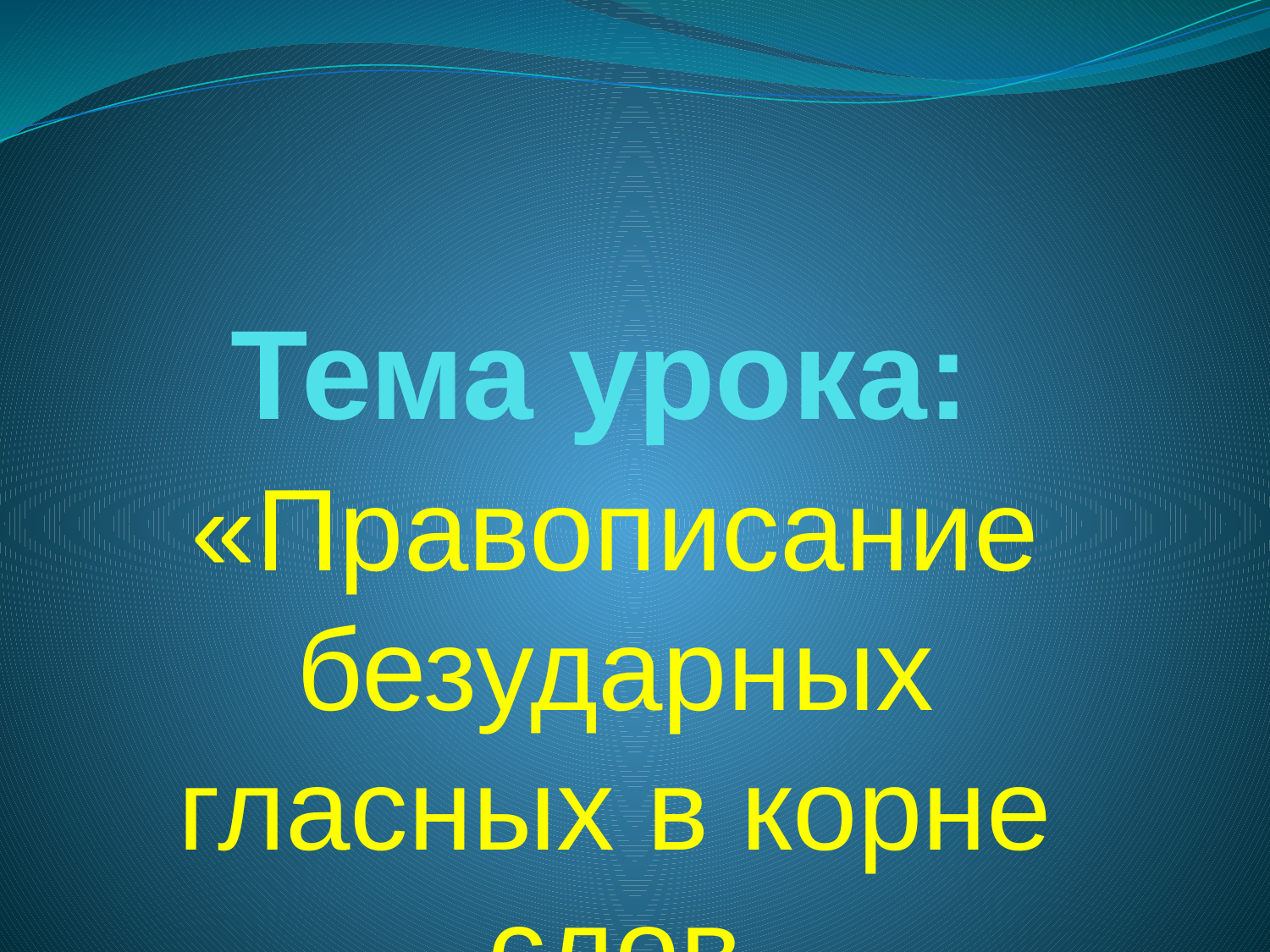

# Тема урока:
«Правописание безударных гласных в корне слов